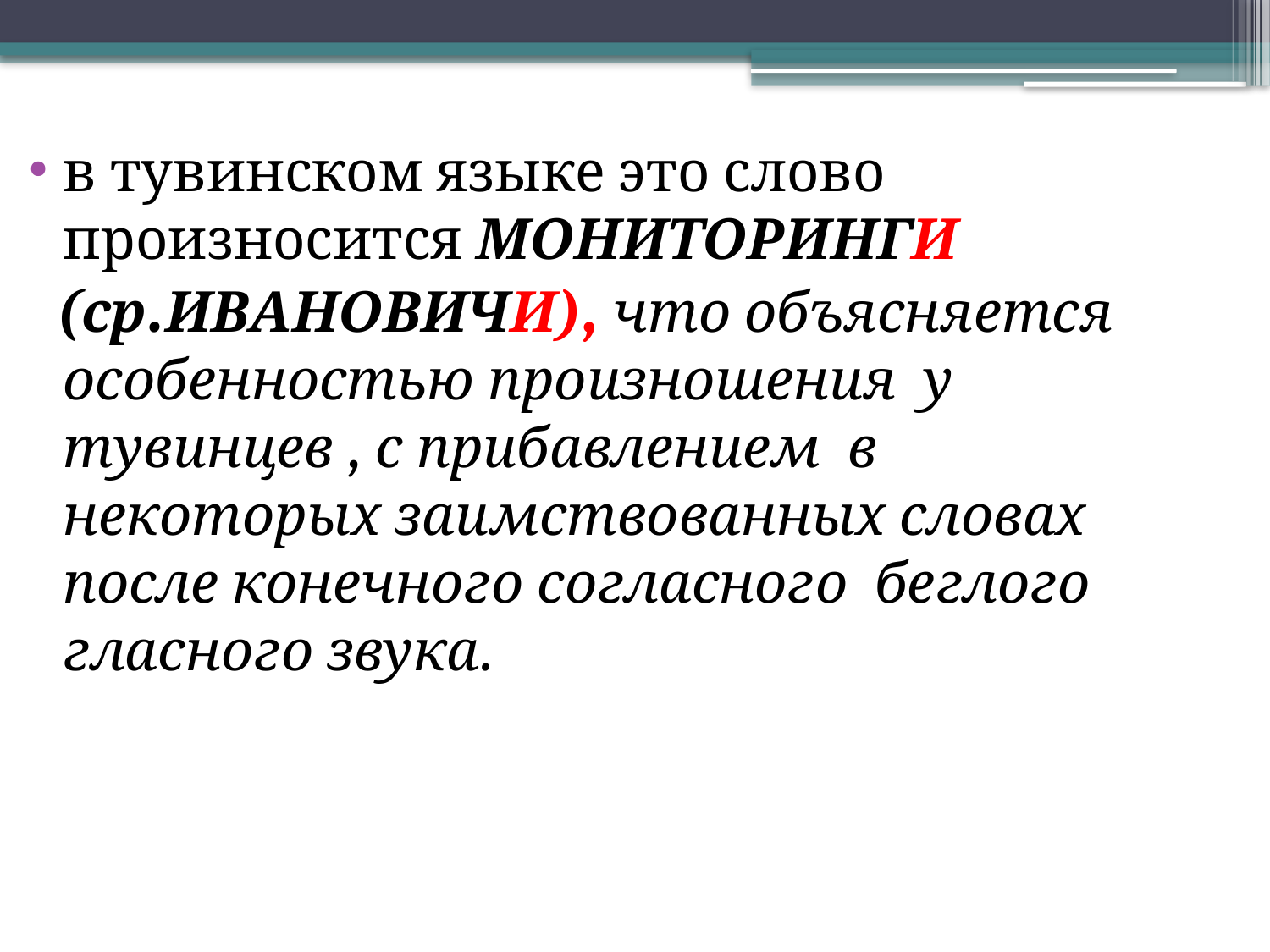

в тувинском языке это слово произносится МОНИТОРИНГИ
  (ср.ИВАНОВИЧИ), что объясняется особенностью произношения  у тувинцев , с прибавлением  в некоторых заимствованных словах после конечного согласного  беглого гласного звука.